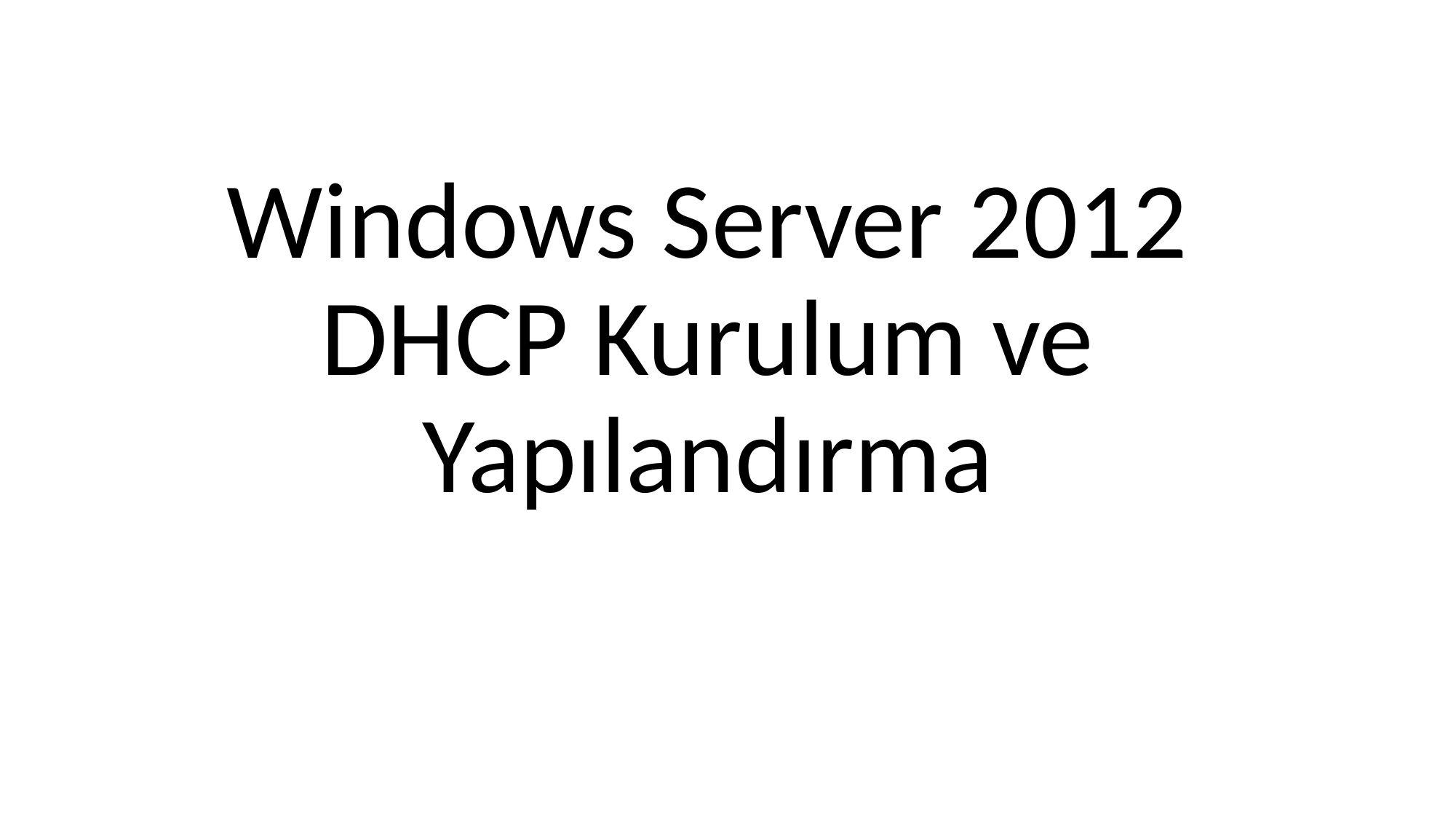

# Windows Server 2012 DHCP Kurulum ve Yapılandırma